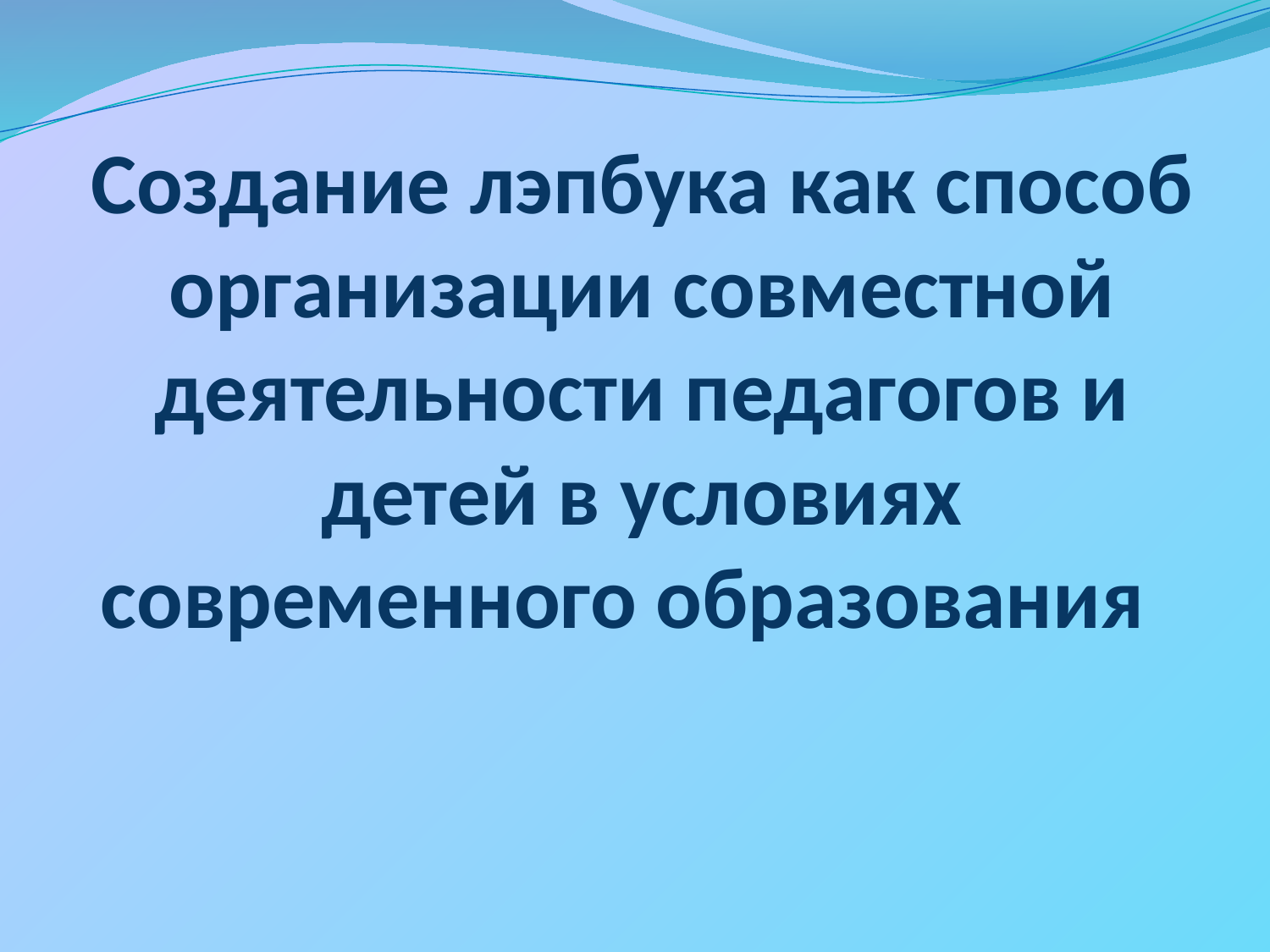

# Создание лэпбука как способ организации совместной деятельности педагогов и детей в условиях современного образования